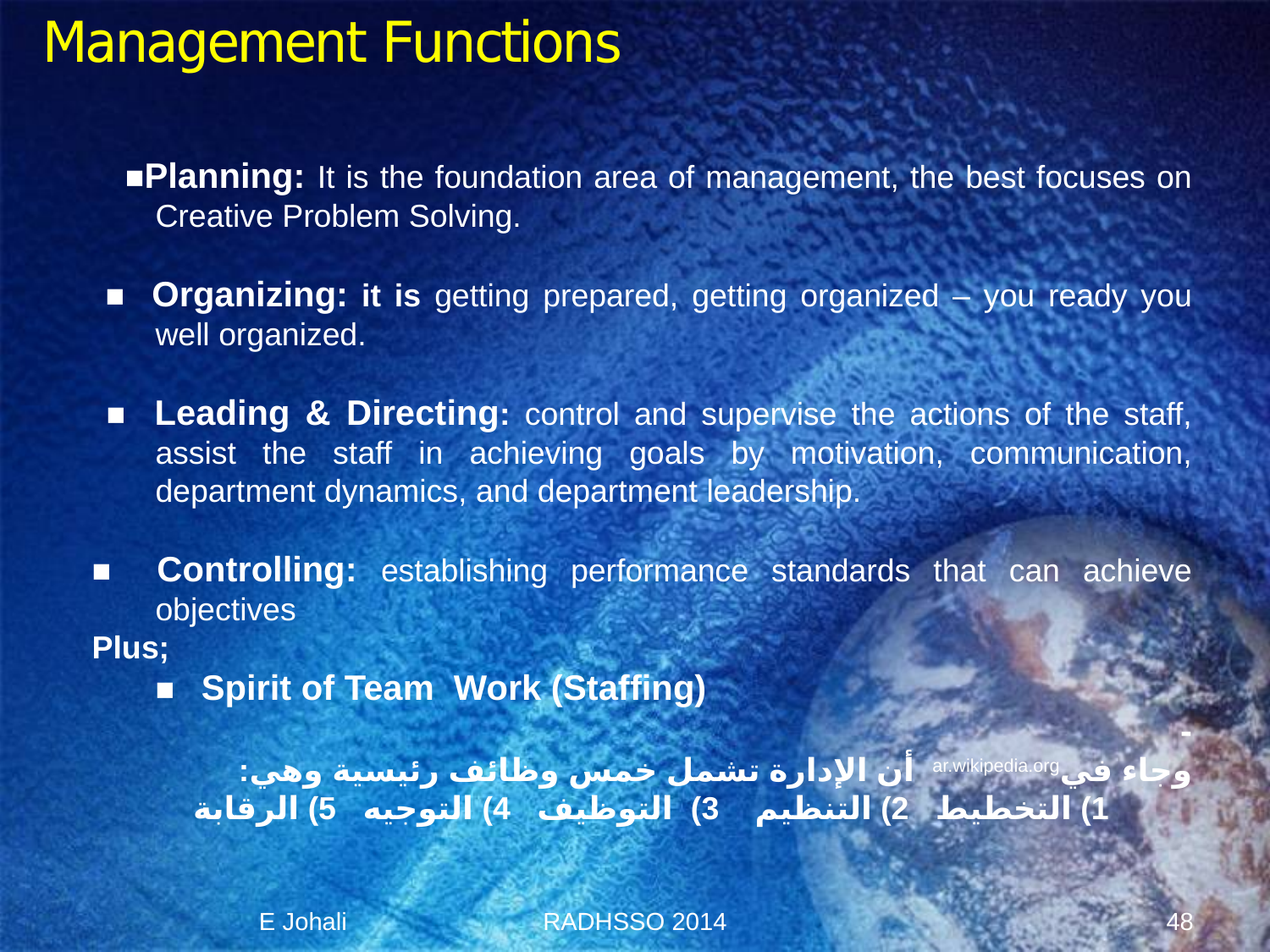

Management Functions

   ■Planning: It is the foundation area of management, the best focuses on Creative Problem Solving.

 ■  Organizing: it is getting prepared, getting organized – you ready you well organized.

 ■  Leading & Directing: control and supervise the actions of the staff, assist the staff in achieving goals by motivation, communication, department dynamics, and department leadership.

■  Controlling: establishing performance standards that can achieve objectives
Plus;
■   Spirit of Team  Work (Staffing)
-
وجاء فيar.wikipedia.org  أن الإدارة تشمل خمس وظائف رئيسية وهي:
1) التخطيط   2) التنظيم    3)  التوظيف   4) التوجيه   5) الرقابة

E Johali
RADHSSO 2014
48